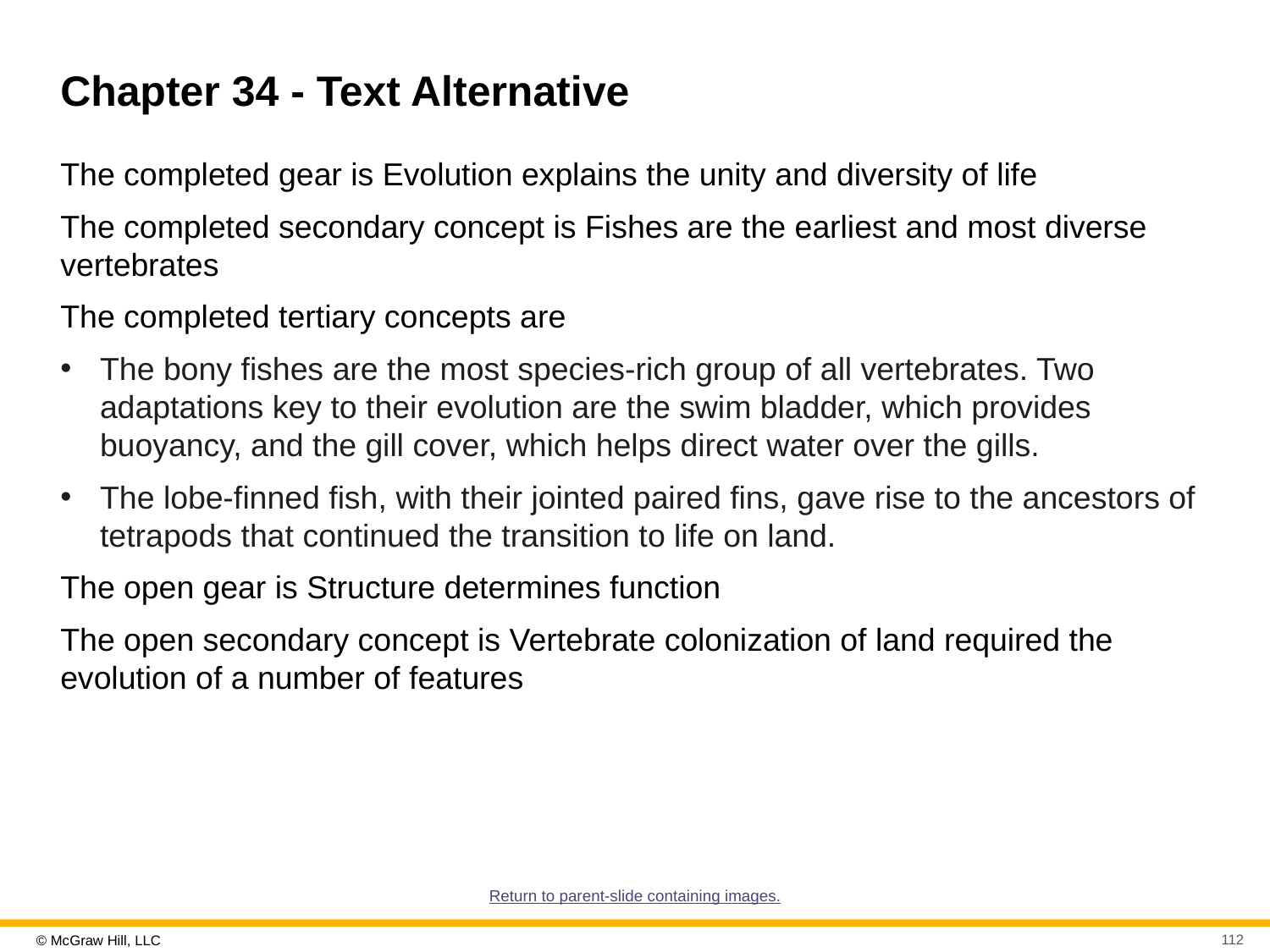

# Chapter 34 - Text Alternative
The completed gear is Evolution explains the unity and diversity of life
The completed secondary concept is Fishes are the earliest and most diverse vertebrates
The completed tertiary concepts are
The bony fishes are the most species-rich group of all vertebrates. Two adaptations key to their evolution are the swim bladder, which provides buoyancy, and the gill cover, which helps direct water over the gills.
The lobe-finned fish, with their jointed paired fins, gave rise to the ancestors of tetrapods that continued the transition to life on land.
The open gear is Structure determines function
The open secondary concept is Vertebrate colonization of land required the evolution of a number of features
Return to parent-slide containing images.
112